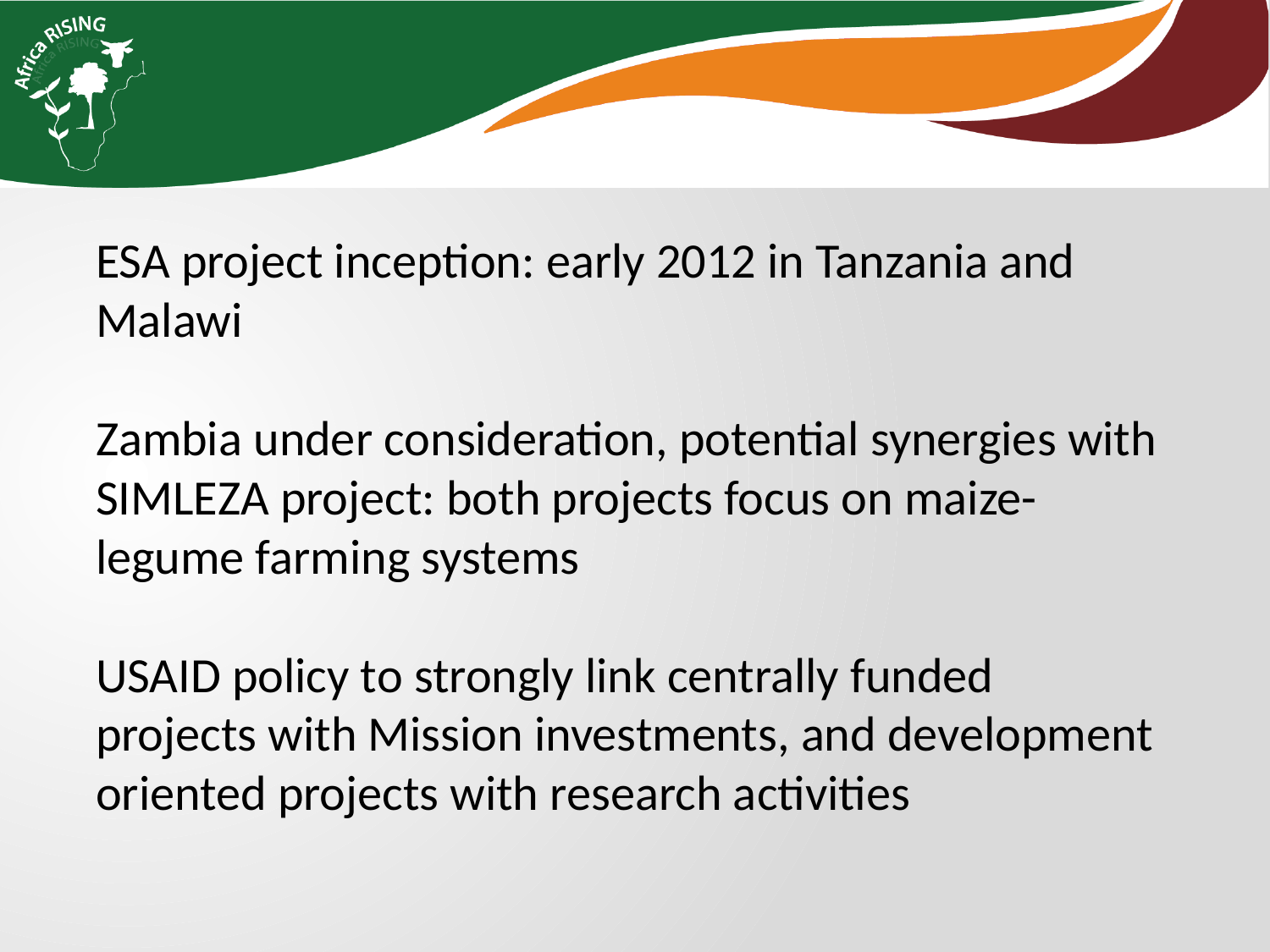

ESA project inception: early 2012 in Tanzania and Malawi

Zambia under consideration, potential synergies with SIMLEZA project: both projects focus on maize-legume farming systems

USAID policy to strongly link centrally funded projects with Mission investments, and development oriented projects with research activities